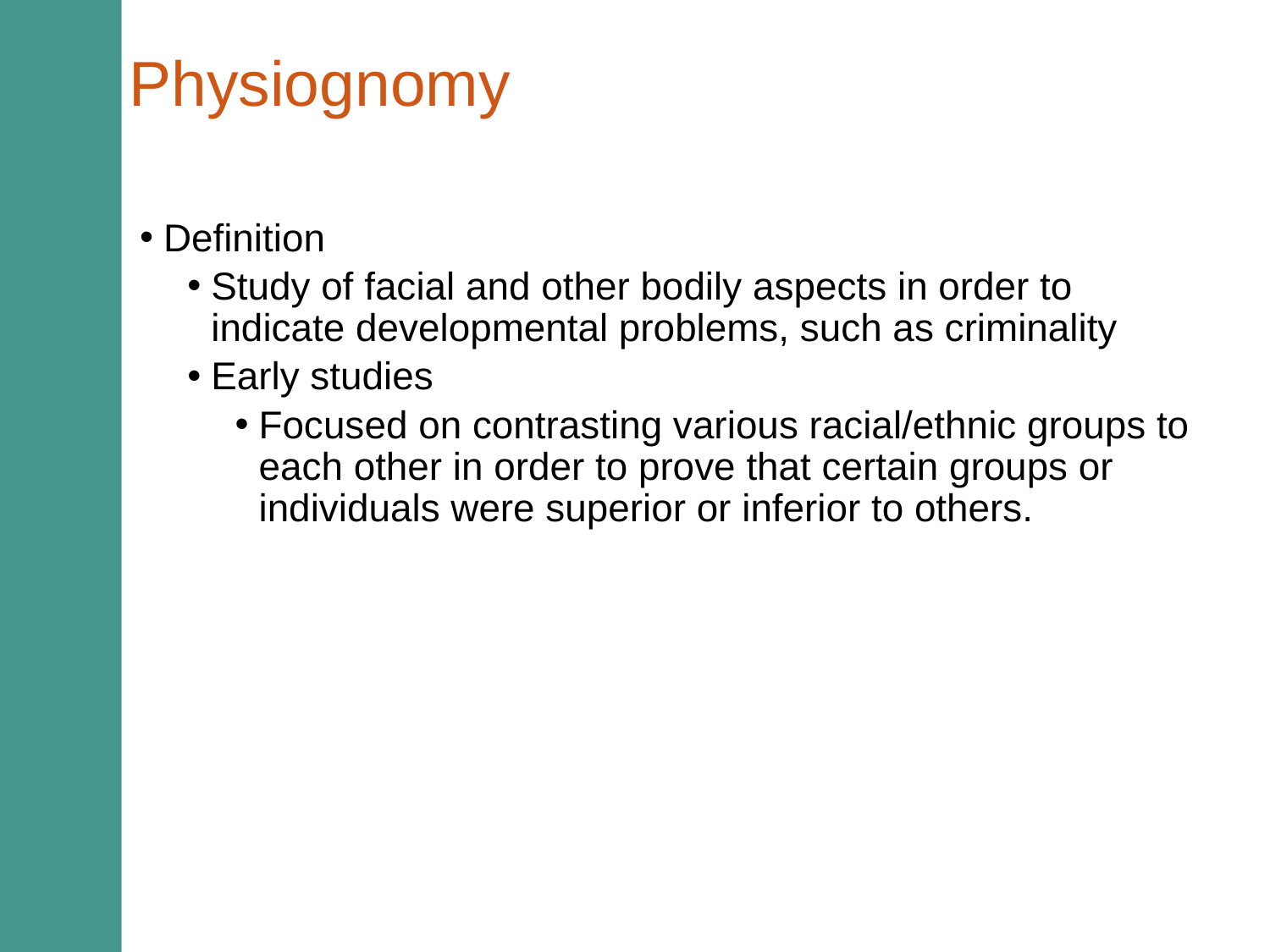

# Physiognomy
Definition
Study of facial and other bodily aspects in order to indicate developmental problems, such as criminality
Early studies
Focused on contrasting various racial/ethnic groups to each other in order to prove that certain groups or individuals were superior or inferior to others.